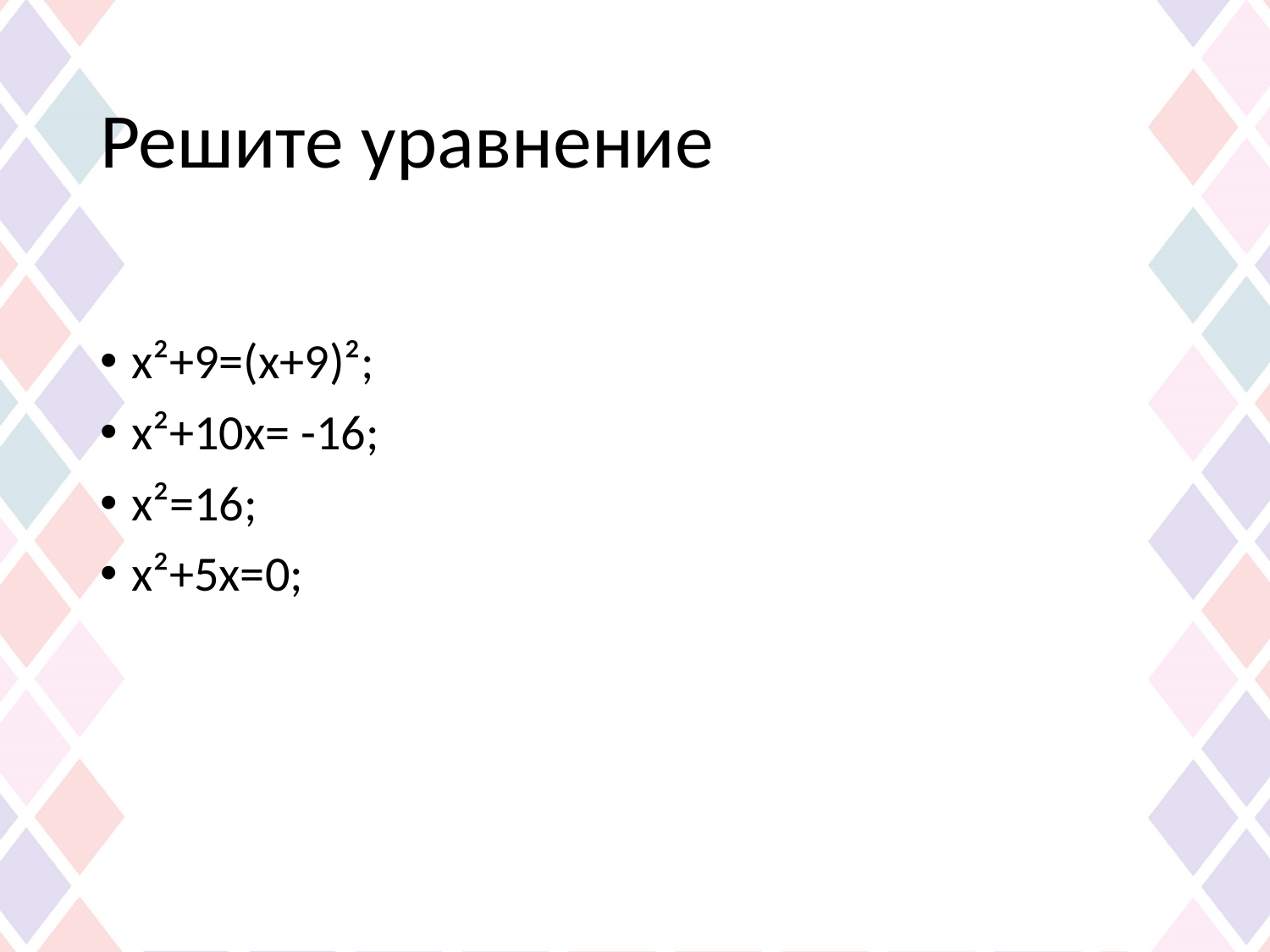

# Решите уравнение

х²+9=(х+9)²;
х²+10х= -16;
х²=16;
х²+5х=0;